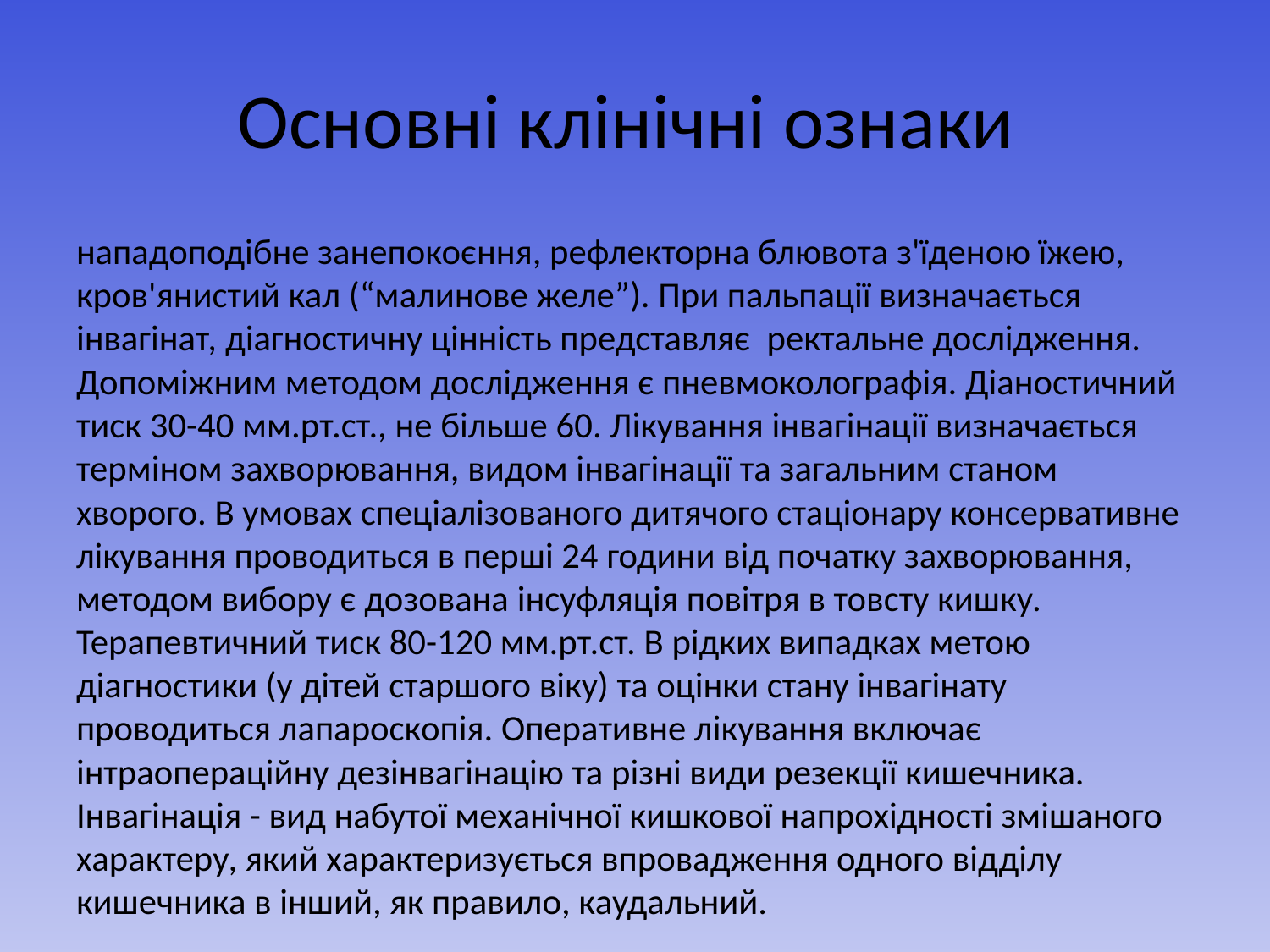

# Основні клінічні ознаки
нападоподібне занепокоєння, рефлекторна блювота з'їденою їжею, кров'янистий кал (“малинове желе”). При пальпації визначається інвагінат, діагностичну цінність представляє  ректальне дослідження. Допоміжним методом дослідження є пневмоколографія. Діаностичний тиск 30-40 мм.рт.ст., не більше 60. Лікування інвагінації визначається терміном захворювання, видом інвагінації та загальним станом хворого. В умовах спеціалізованого дитячого стаціонару консервативне лікування проводиться в перші 24 години від початку захворювання, методом вибору є дозована інсуфляція повітря в товсту кишку. Терапевтичний тиск 80-120 мм.рт.ст. В рідких випадках метою діагностики (у дітей старшого віку) та оцінки стану інвагінату проводиться лапароскопія. Оперативне лікування включає інтраопераційну дезінвагінацію та різні види резекції кишечника. Інвагінація - вид набутої механічної кишкової напрохідності змішаного характеру, який характеризується впровадження одного відділу кишечника в інший, як правило, каудальний.